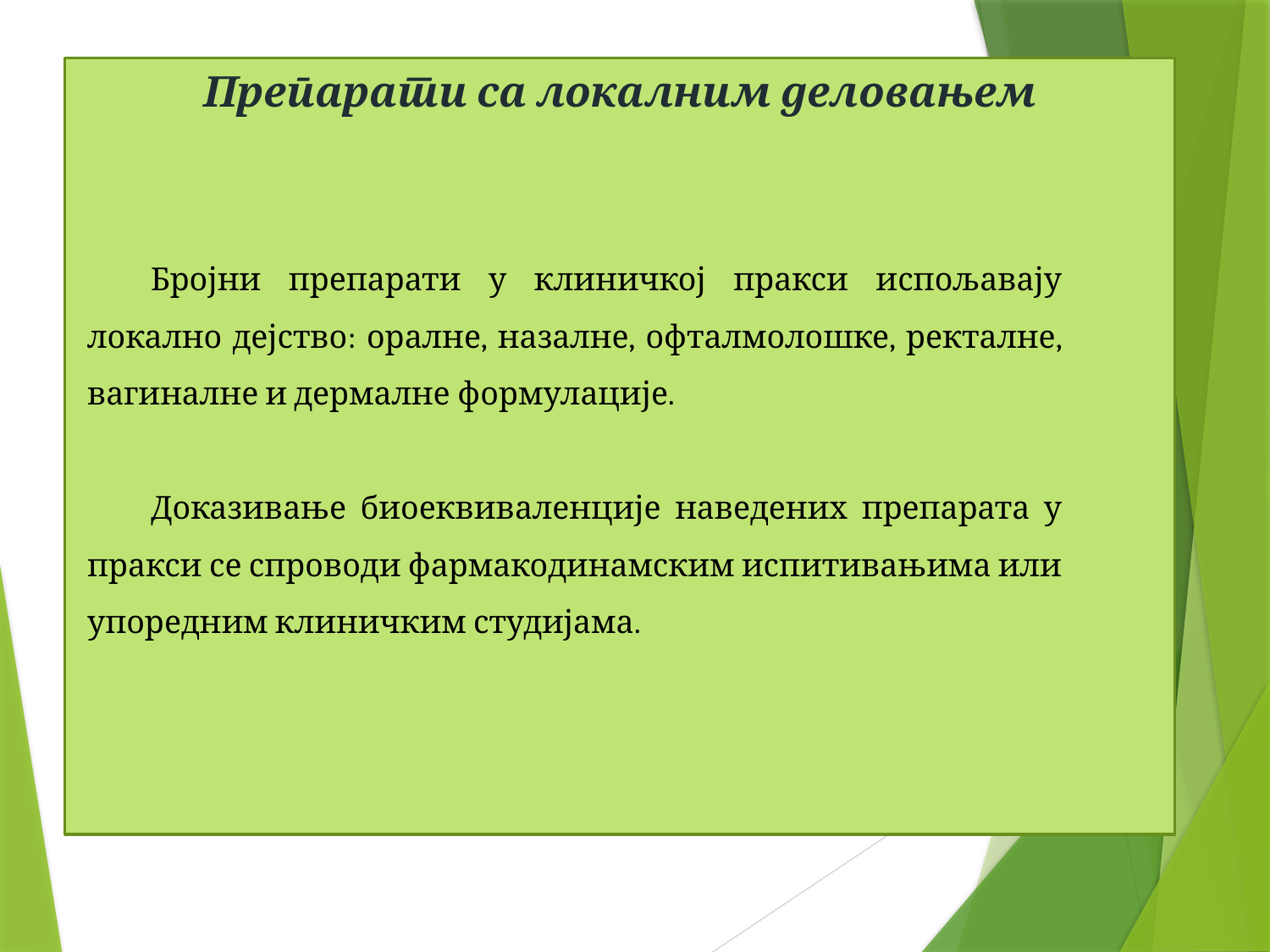

Препарати са локалним деловањем

Бројни препарати у клиничкој пракси испољавају локално дејство: оралне, назалне, офталмолошке, ректалне, вагиналне и дермалне формулације.

Доказивање биоеквиваленције наведених препарата у пракси се спроводи фармакодинамским испитивањима или упоредним клиничким студијама.